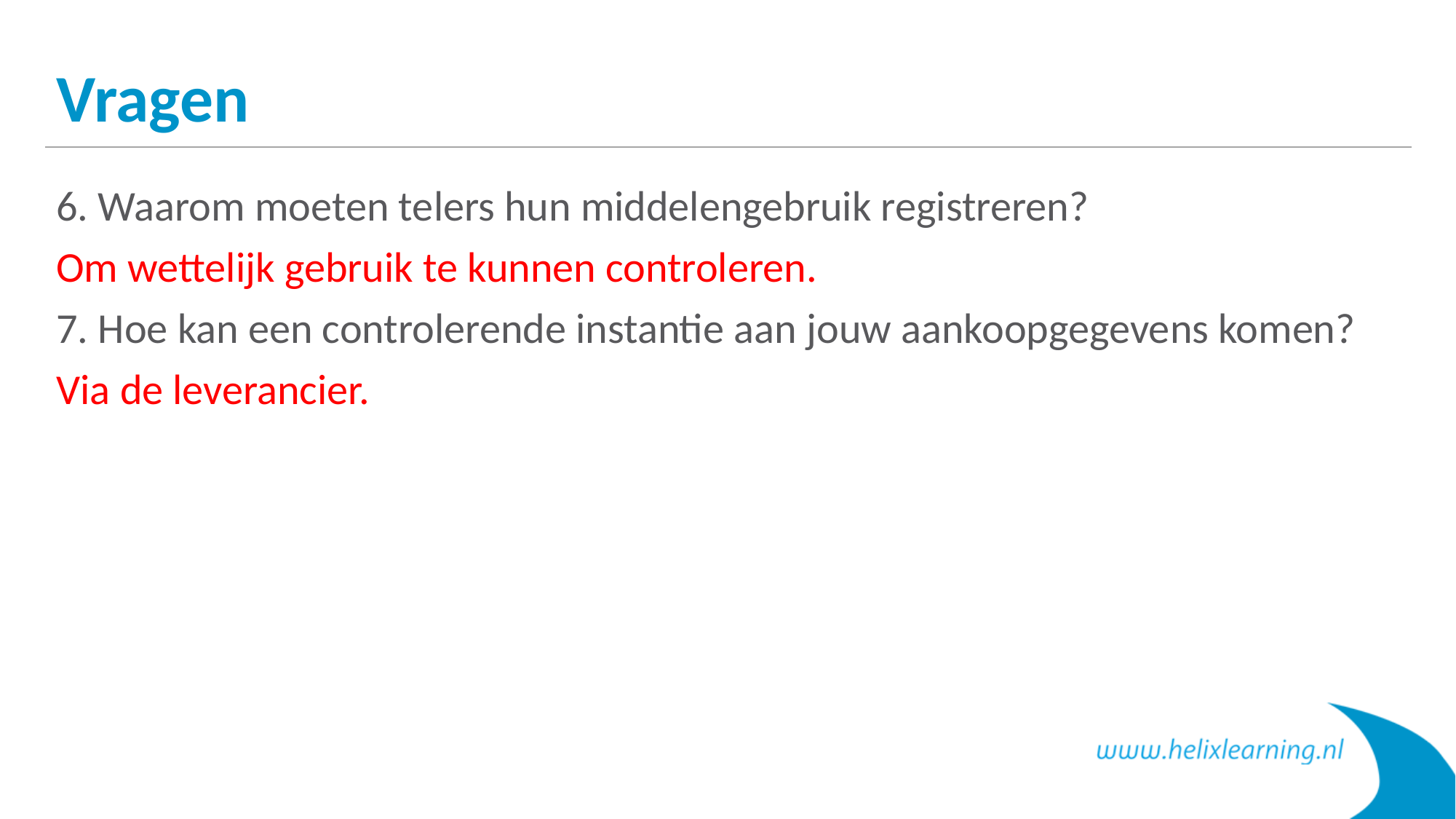

# Vragen
6. Waarom moeten telers hun middelengebruik registreren?
Om wettelijk gebruik te kunnen controleren.
7. Hoe kan een controlerende instantie aan jouw aankoopgegevens komen?
Via de leverancier.